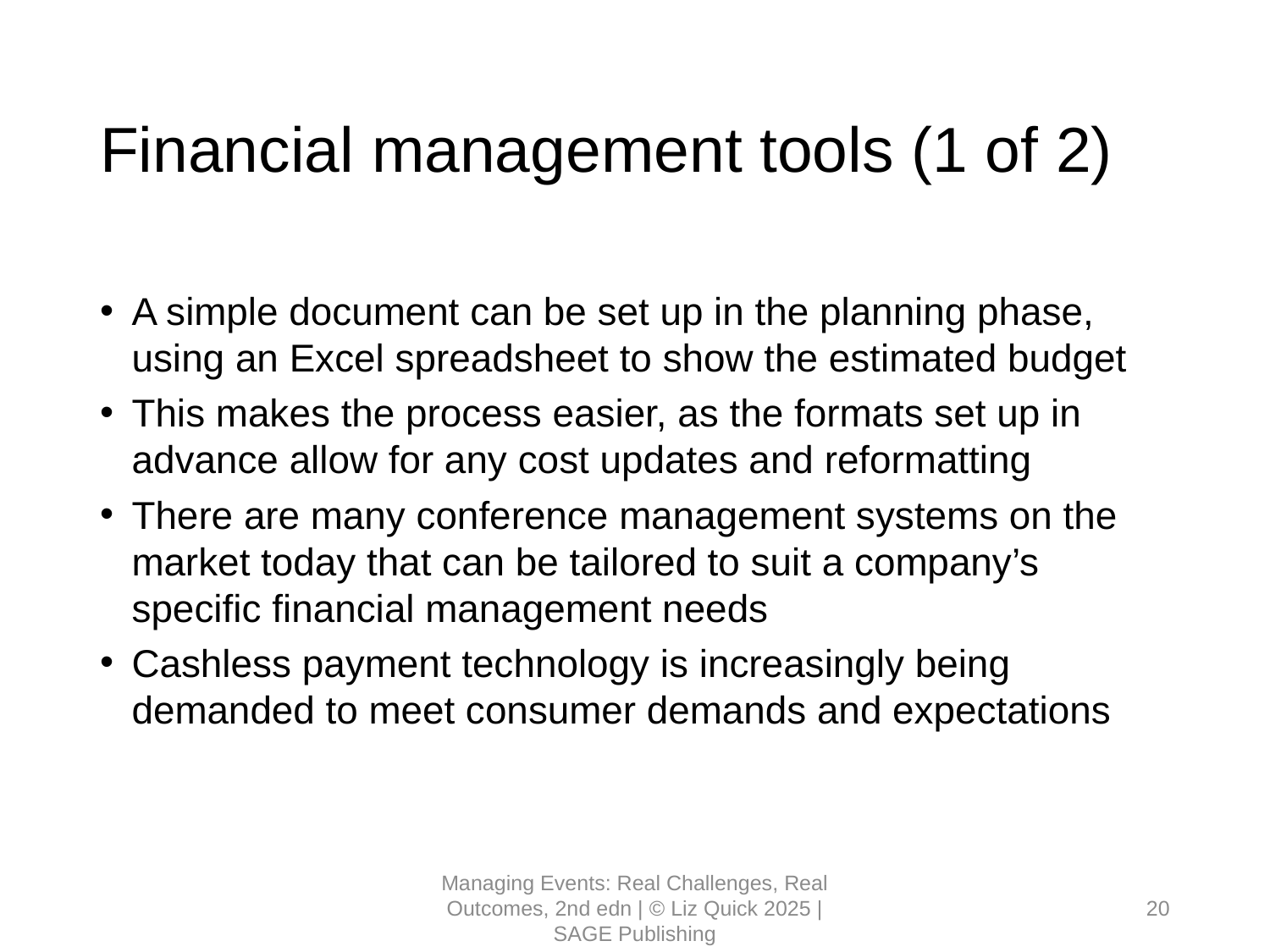

# Financial management tools (1 of 2)
A simple document can be set up in the planning phase, using an Excel spreadsheet to show the estimated budget
This makes the process easier, as the formats set up in advance allow for any cost updates and reformatting
There are many conference management systems on the market today that can be tailored to suit a company’s specific financial management needs
Cashless payment technology is increasingly being demanded to meet consumer demands and expectations
Managing Events: Real Challenges, Real Outcomes, 2nd edn | © Liz Quick 2025 | SAGE Publishing
20